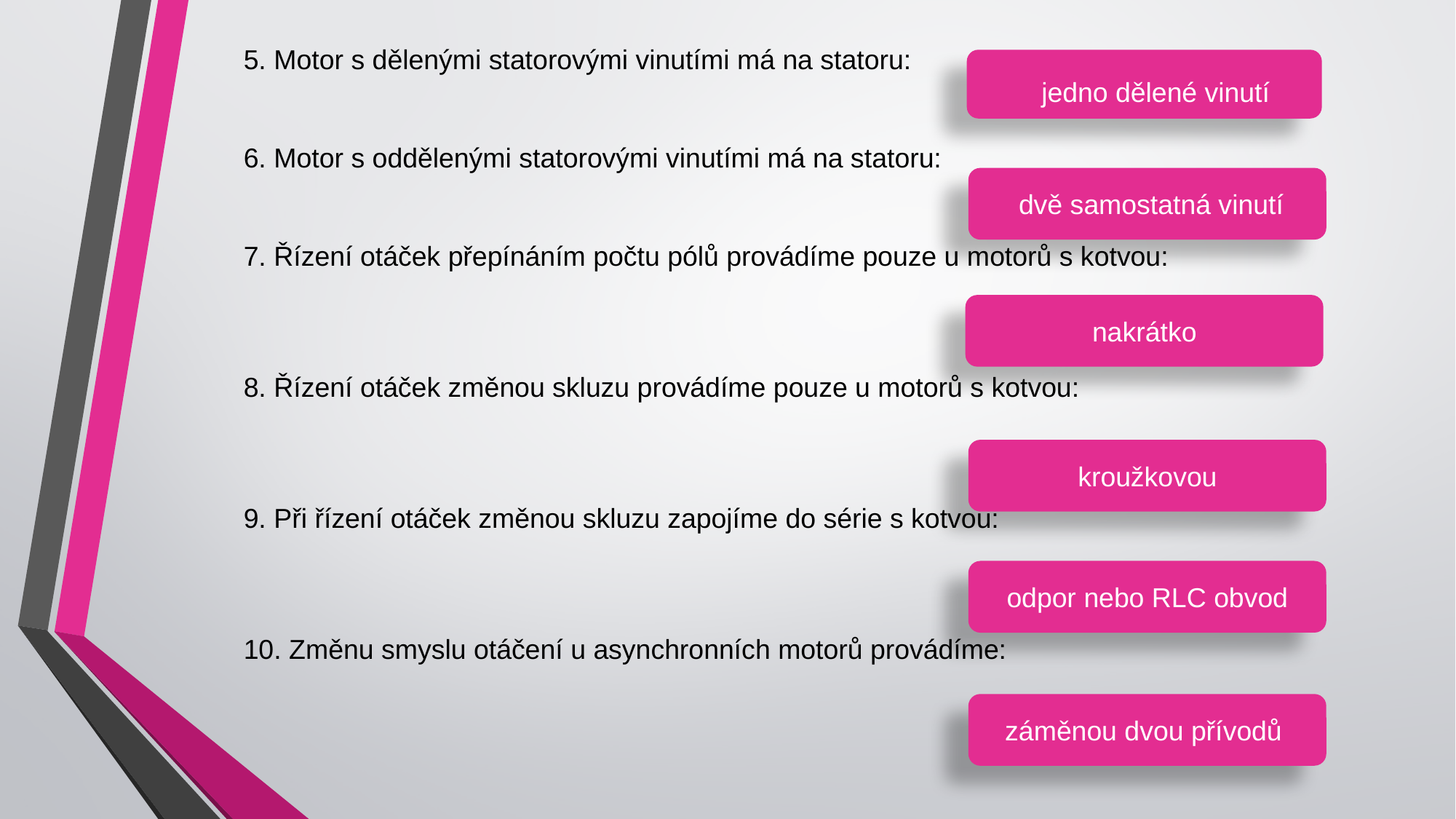

5. Motor s dělenými statorovými vinutími má na statoru:

6. Motor s oddělenými statorovými vinutími má na statoru:

7. Řízení otáček přepínáním počtu pólů provádíme pouze u motorů s kotvou:

8. Řízení otáček změnou skluzu provádíme pouze u motorů s kotvou:

9. Při řízení otáček změnou skluzu zapojíme do série s kotvou:

10. Změnu smyslu otáčení u asynchronních motorů provádíme:

   jedno dělené vinutí

 dvě samostatná vinutí
nakrátko
kroužkovou
odpor nebo RLC obvod
záměnou dvou přívodů